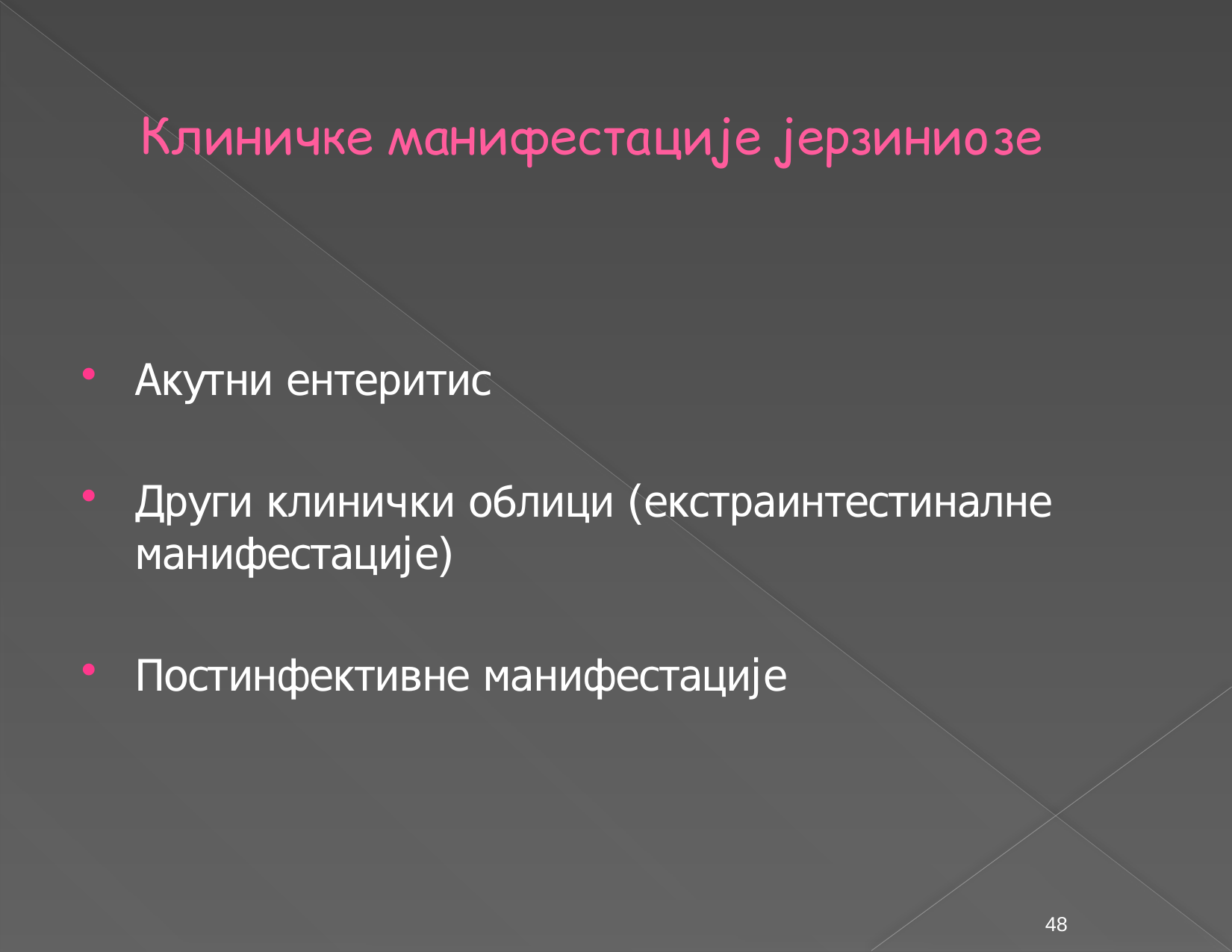

# Клиничке манифестације јерзиниозе
Акутни ентеритис

Други клинички облици (екстраинтестиналне манифестације)

Постинфективне манифестације

48